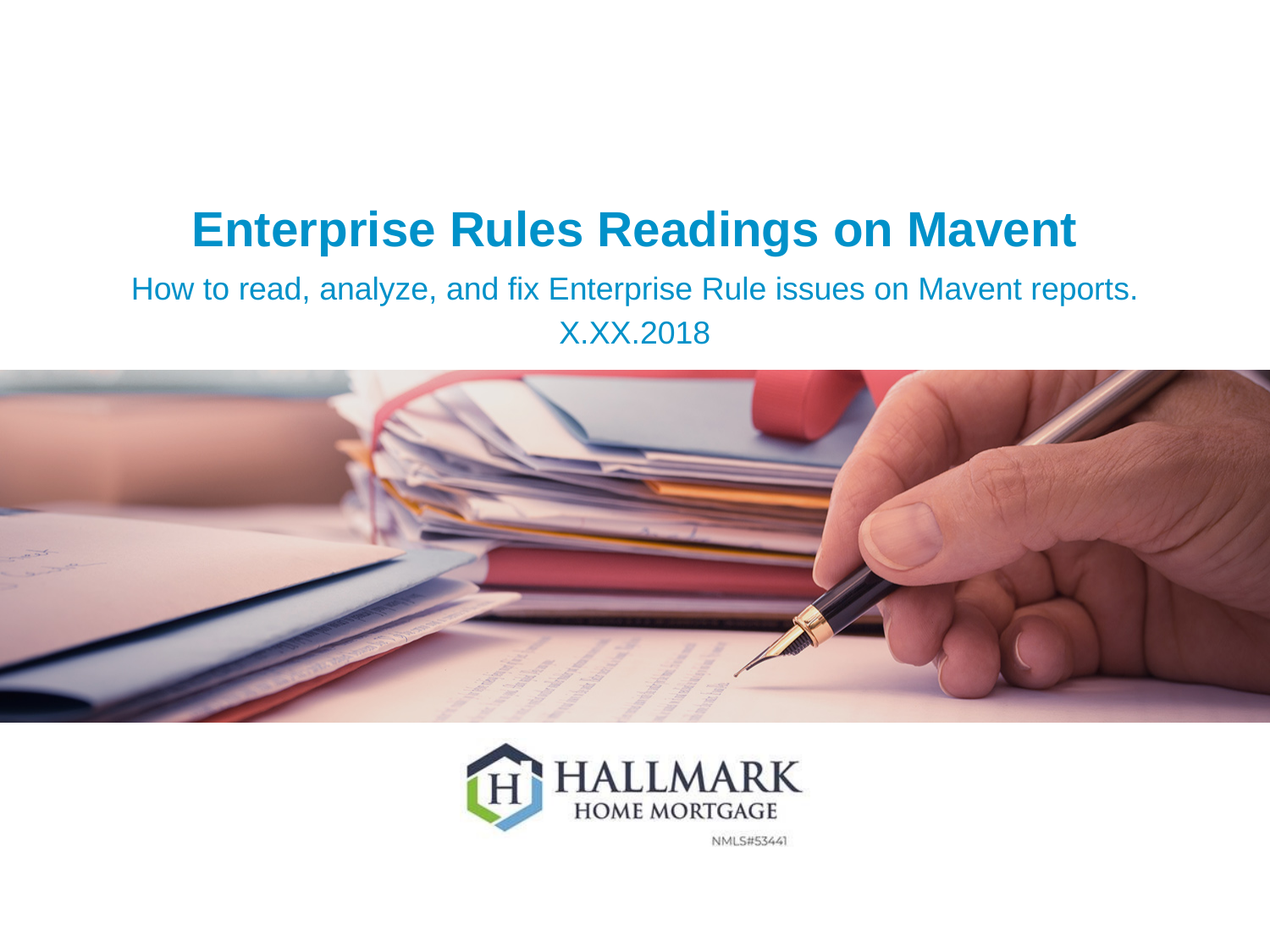

# Enterprise Rules Readings on Mavent
How to read, analyze, and fix Enterprise Rule issues on Mavent reports.
X.XX.2018